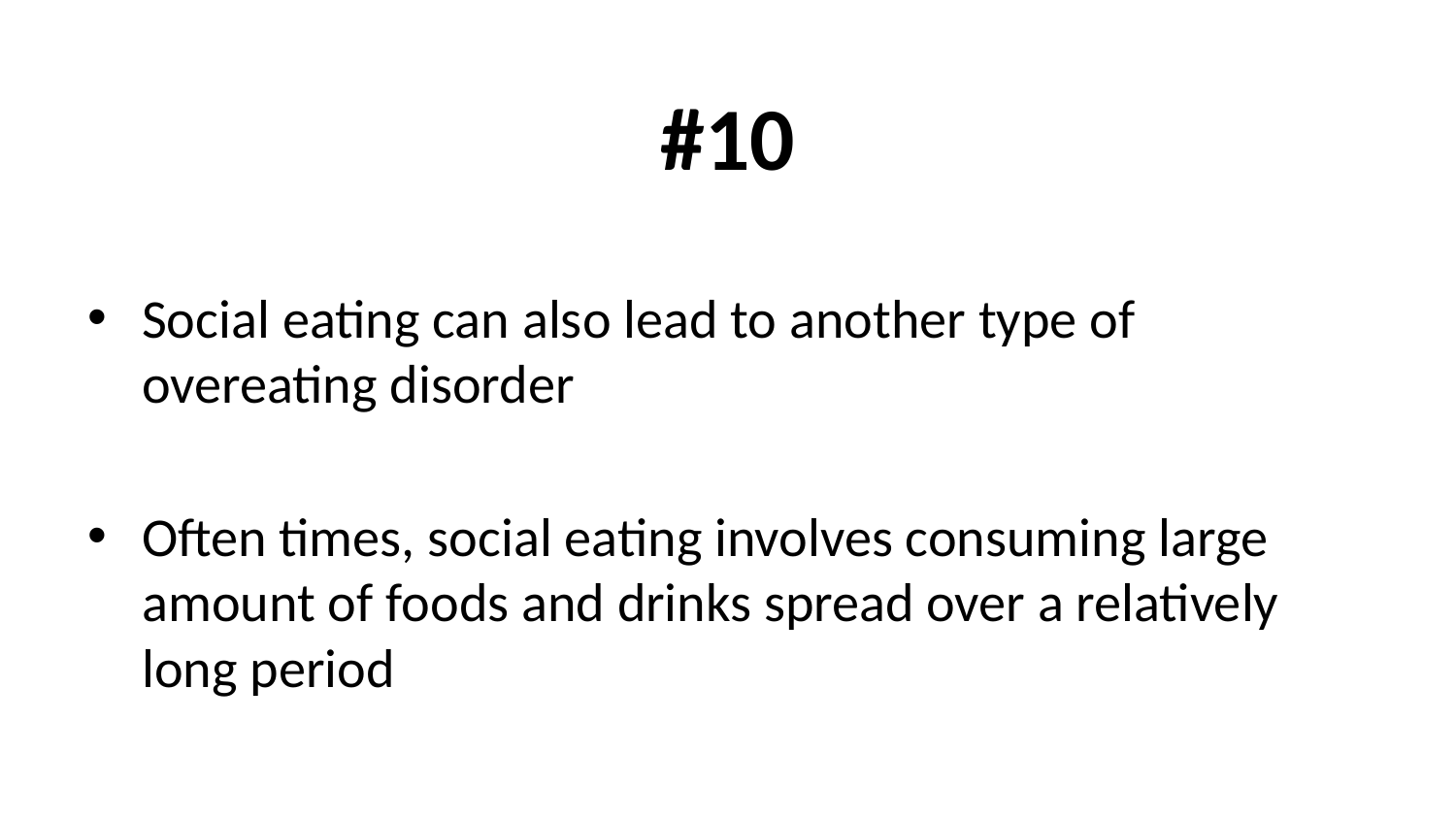

# #10
Social eating can also lead to another type of overeating disorder

Often times, social eating involves consuming large amount of foods and drinks spread over a relatively long period